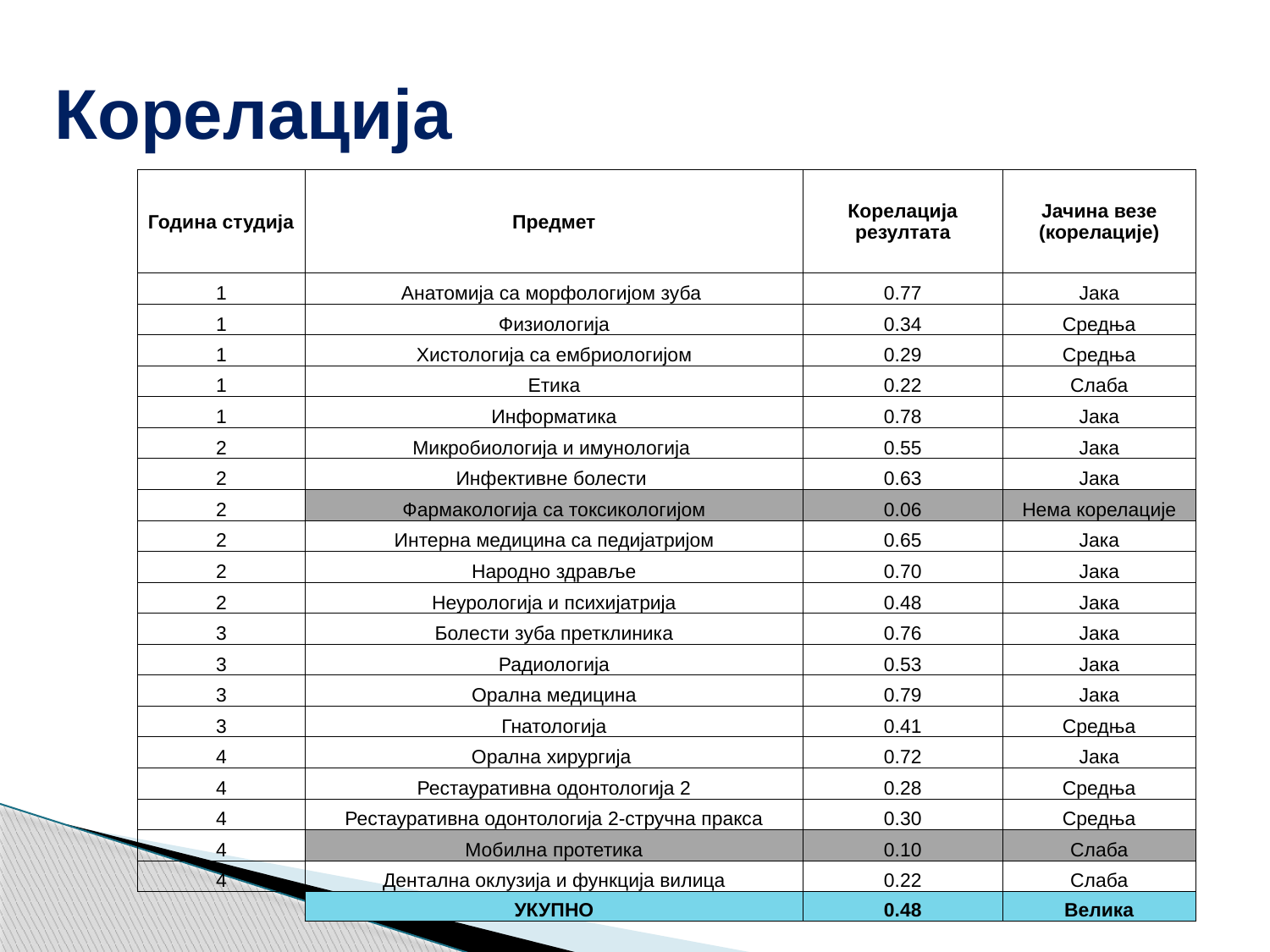

# Корелација
| Година студија | Предмет | Корелација резултата | Јачина везе (корелације) |
| --- | --- | --- | --- |
| 1 | Анатомија са морфологијом зуба | 0.77 | Јака |
| 1 | Физиологија | 0.34 | Средња |
| 1 | Хистологија са ембриологијом | 0.29 | Средња |
| 1 | Етика | 0.22 | Слаба |
| 1 | Информатика | 0.78 | Јака |
| 2 | Микробиологија и имунологија | 0.55 | Јака |
| 2 | Инфективне болести | 0.63 | Јака |
| 2 | Фармакологија са токсикологијом | 0.06 | Нема корелације |
| 2 | Интерна медицина са педијатријом | 0.65 | Јака |
| 2 | Народно здравље | 0.70 | Јака |
| 2 | Неурологија и психијатрија | 0.48 | Јака |
| 3 | Болести зуба претклиника | 0.76 | Јака |
| 3 | Радиологија | 0.53 | Јака |
| 3 | Орална медицина | 0.79 | Јака |
| 3 | Гнатологија | 0.41 | Средња |
| 4 | Орална хирургија | 0.72 | Јака |
| 4 | Рестауративна одонтологија 2 | 0.28 | Средња |
| 4 | Рестауративна одонтологија 2-стручна пракса | 0.30 | Средња |
| 4 | Мобилна протетика | 0.10 | Слаба |
| 4 | Дентална оклузија и функција вилица | 0.22 | Слаба |
|  | УКУПНО | 0.48 | Велика |